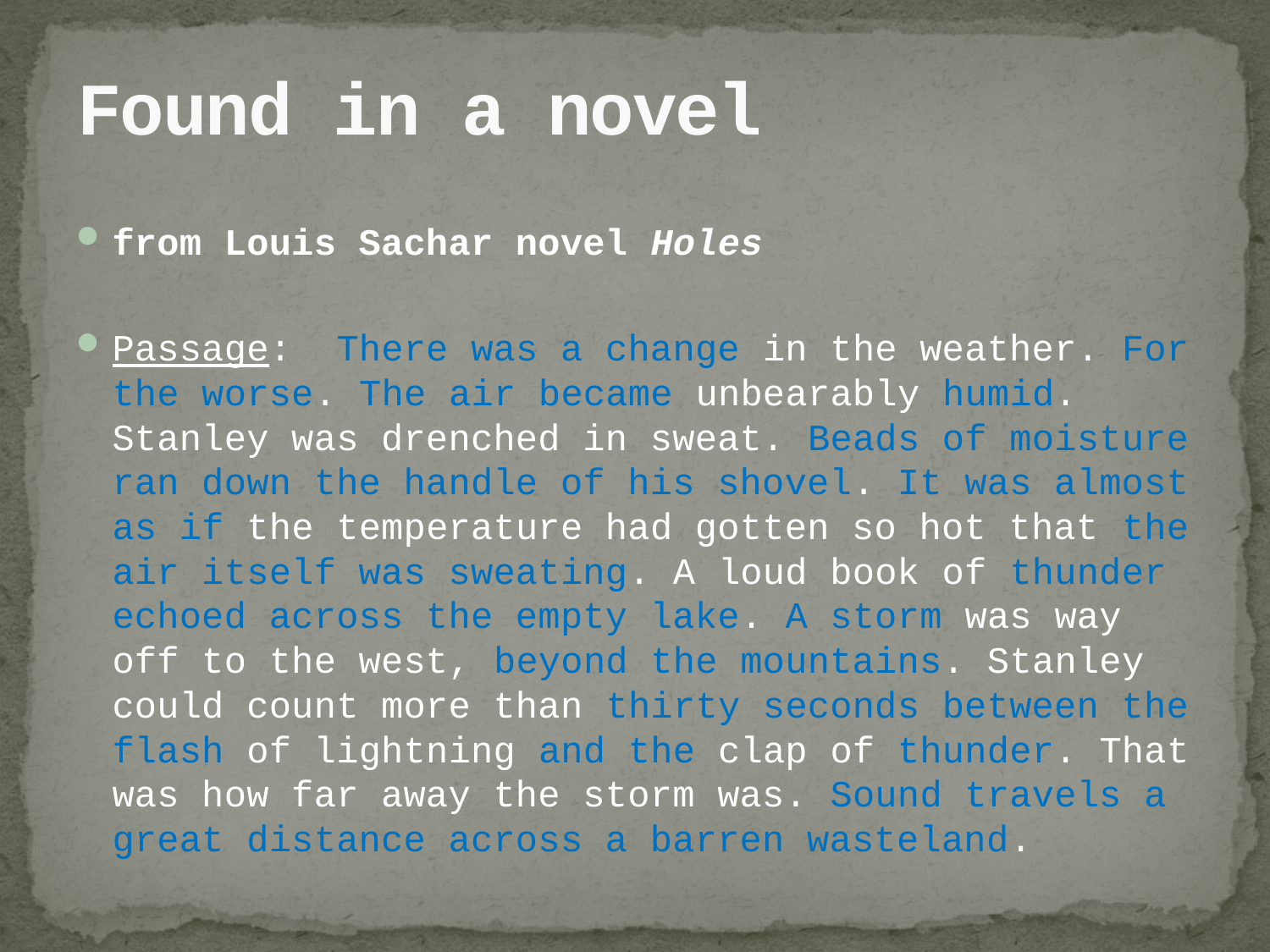

# Found in a novel
from Louis Sachar novel Holes

Passage:  There was a change in the weather. For the worse. The air became unbearably humid. Stanley was drenched in sweat. Beads of moisture ran down the handle of his shovel. It was almost as if the temperature had gotten so hot that the air itself was sweating. A loud book of thunder echoed across the empty lake. A storm was way off to the west, beyond the mountains. Stanley could count more than thirty seconds between the flash of lightning and the clap of thunder. That was how far away the storm was. Sound travels a great distance across a barren wasteland.